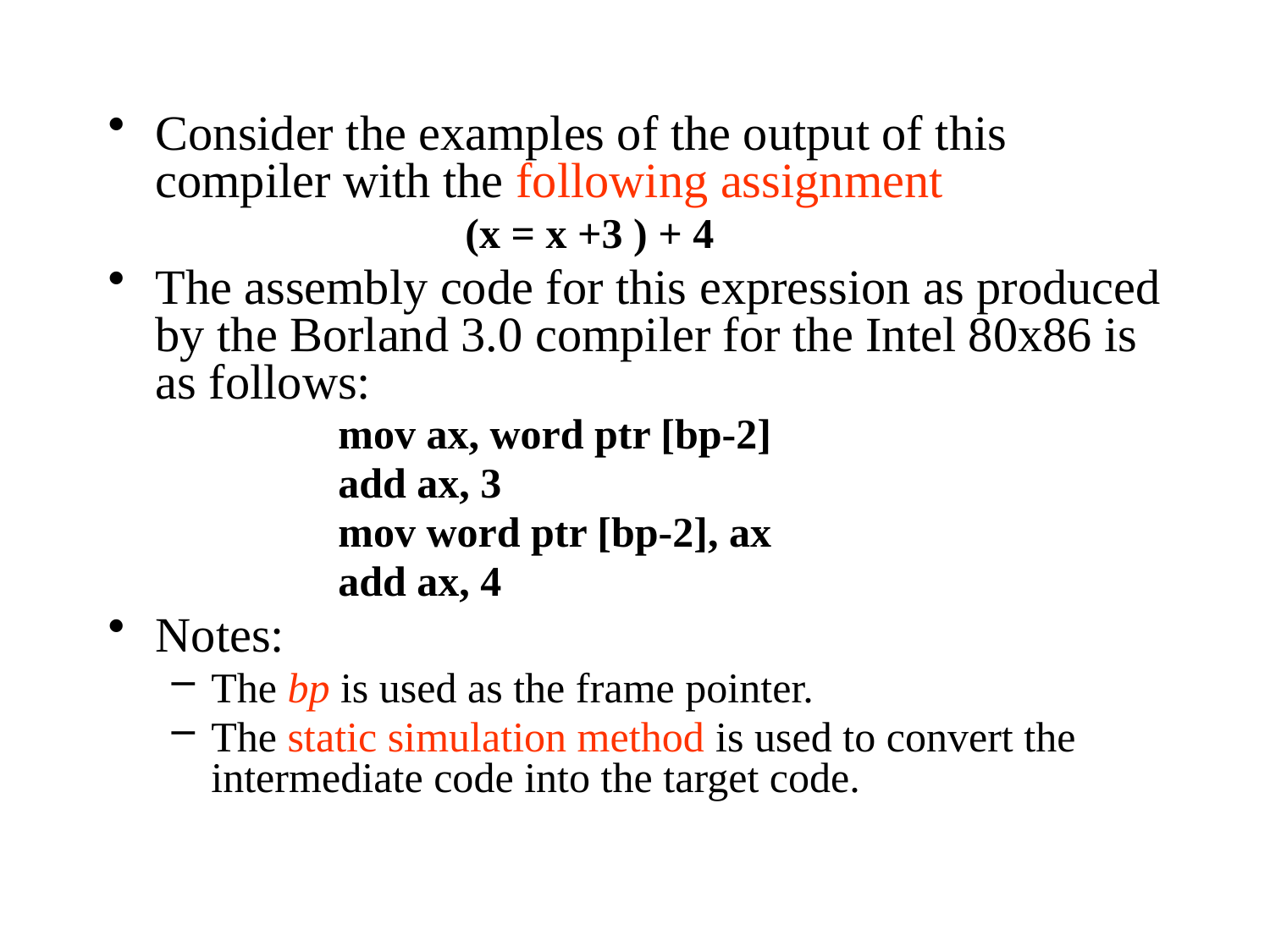

Consider the examples of the output of this compiler with the following assignment
			(x = x +3 ) + 4
The assembly code for this expression as produced by the Borland 3.0 compiler for the Intel 80x86 is as follows:
		mov ax, word ptr [bp-2]
		add ax, 3
		mov word ptr [bp-2], ax
		add ax, 4
Notes:
The bp is used as the frame pointer.
The static simulation method is used to convert the intermediate code into the target code.